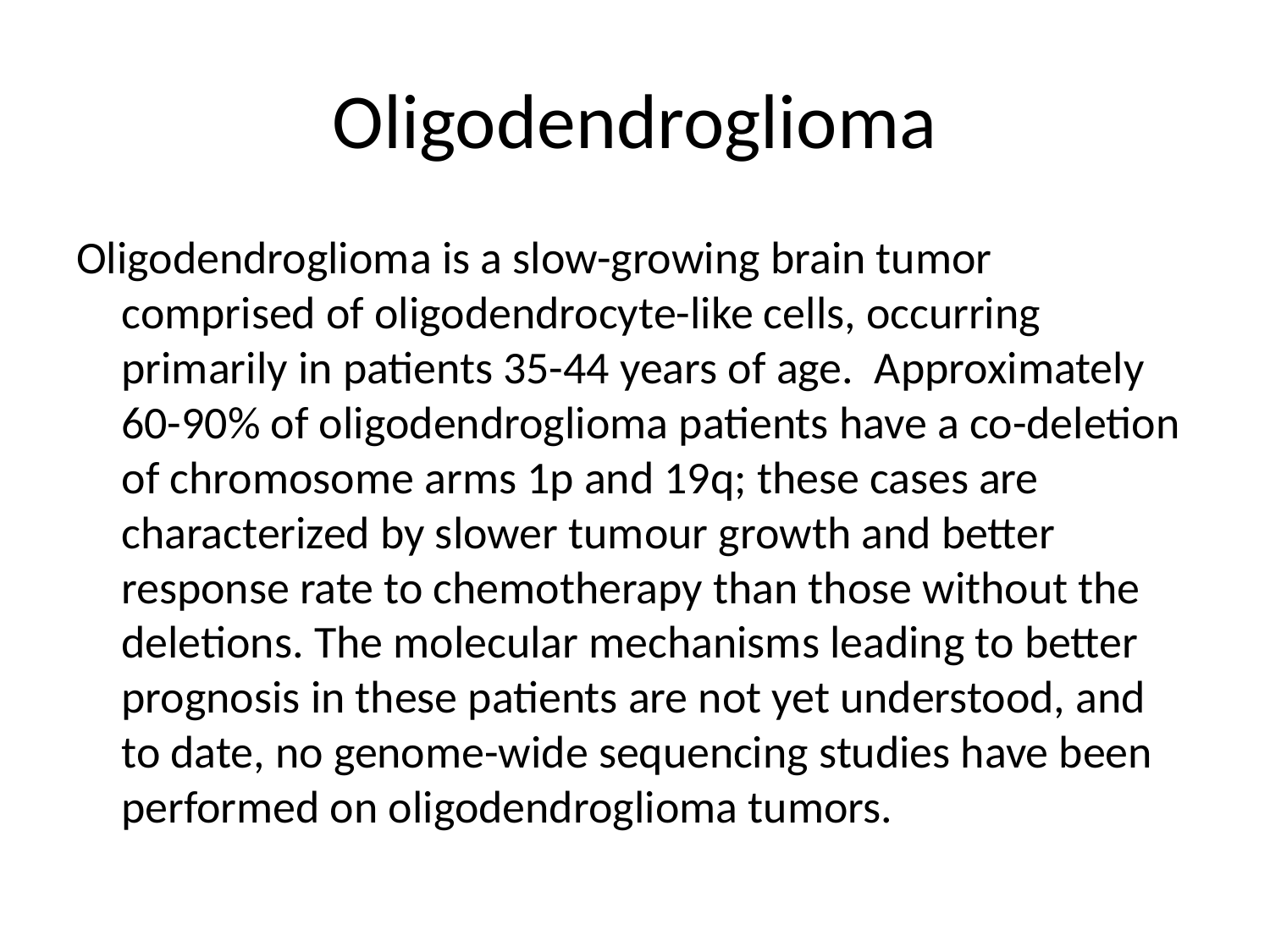

# Oligodendroglioma
Oligodendroglioma is a slow-growing brain tumor comprised of oligodendrocyte-like cells, occurring primarily in patients 35-44 years of age.  Approximately 60-90% of oligodendroglioma patients have a co-deletion of chromosome arms 1p and 19q; these cases are characterized by slower tumour growth and better response rate to chemotherapy than those without the deletions. The molecular mechanisms leading to better prognosis in these patients are not yet understood, and to date, no genome-wide sequencing studies have been performed on oligodendroglioma tumors.